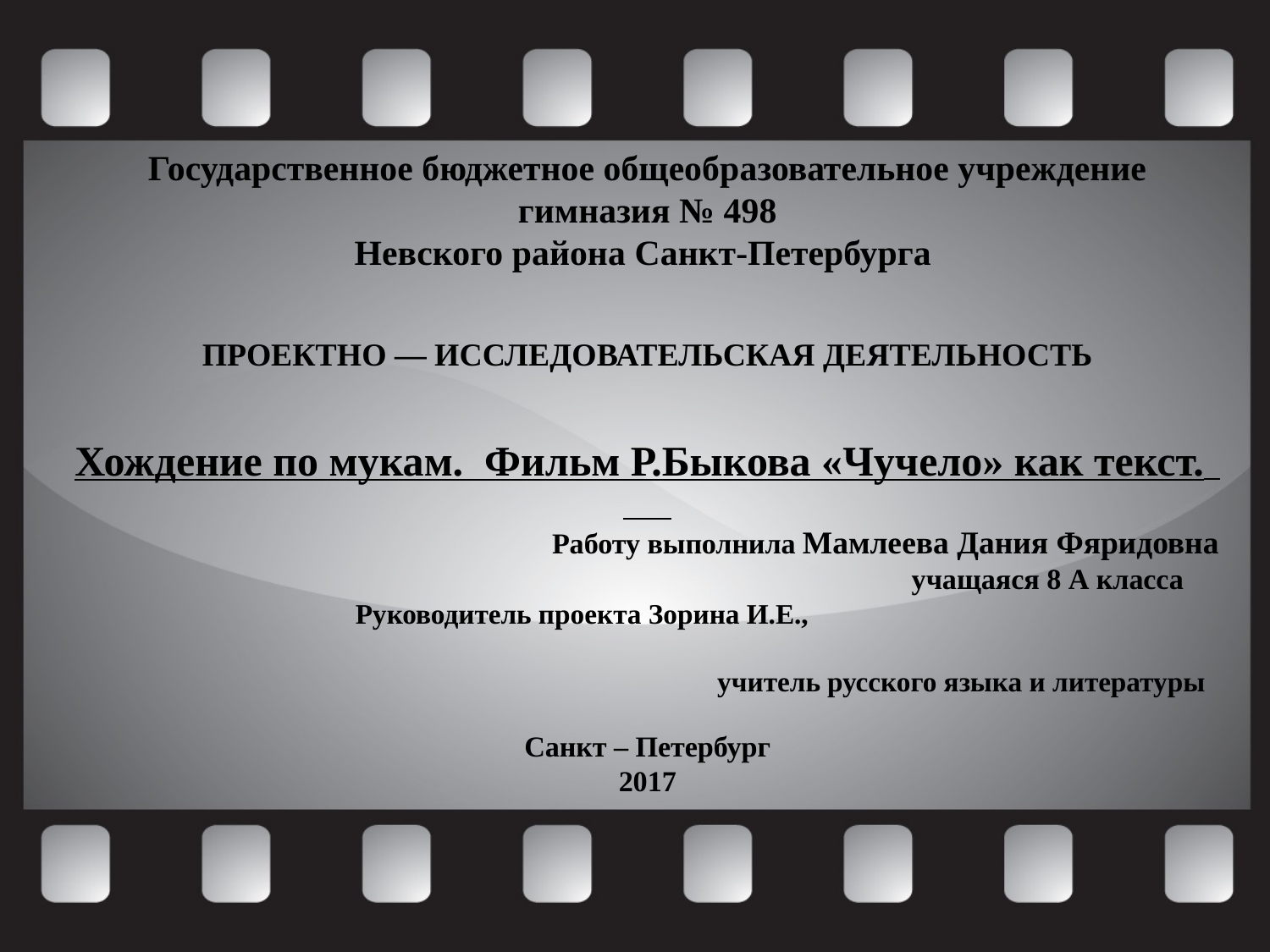

Государственное бюджетное общеобразовательное учреждение
гимназия № 498
Невского района Санкт-Петербурга
ПРОЕКТНО — ИССЛЕДОВАТЕЛЬСКАЯ ДЕЯТЕЛЬНОСТЬ
Хождение по мукам.  Фильм Р.Быкова «Чучело» как текст.
                                                                           Работу выполнила Мамлеева Дания Фяридовна
                                                                                                               учащаяся 8 А класса
                                            Руководитель проекта Зорина И.Е.,
                                                                                          учитель русского языка и литературы
Санкт – Петербург
2017